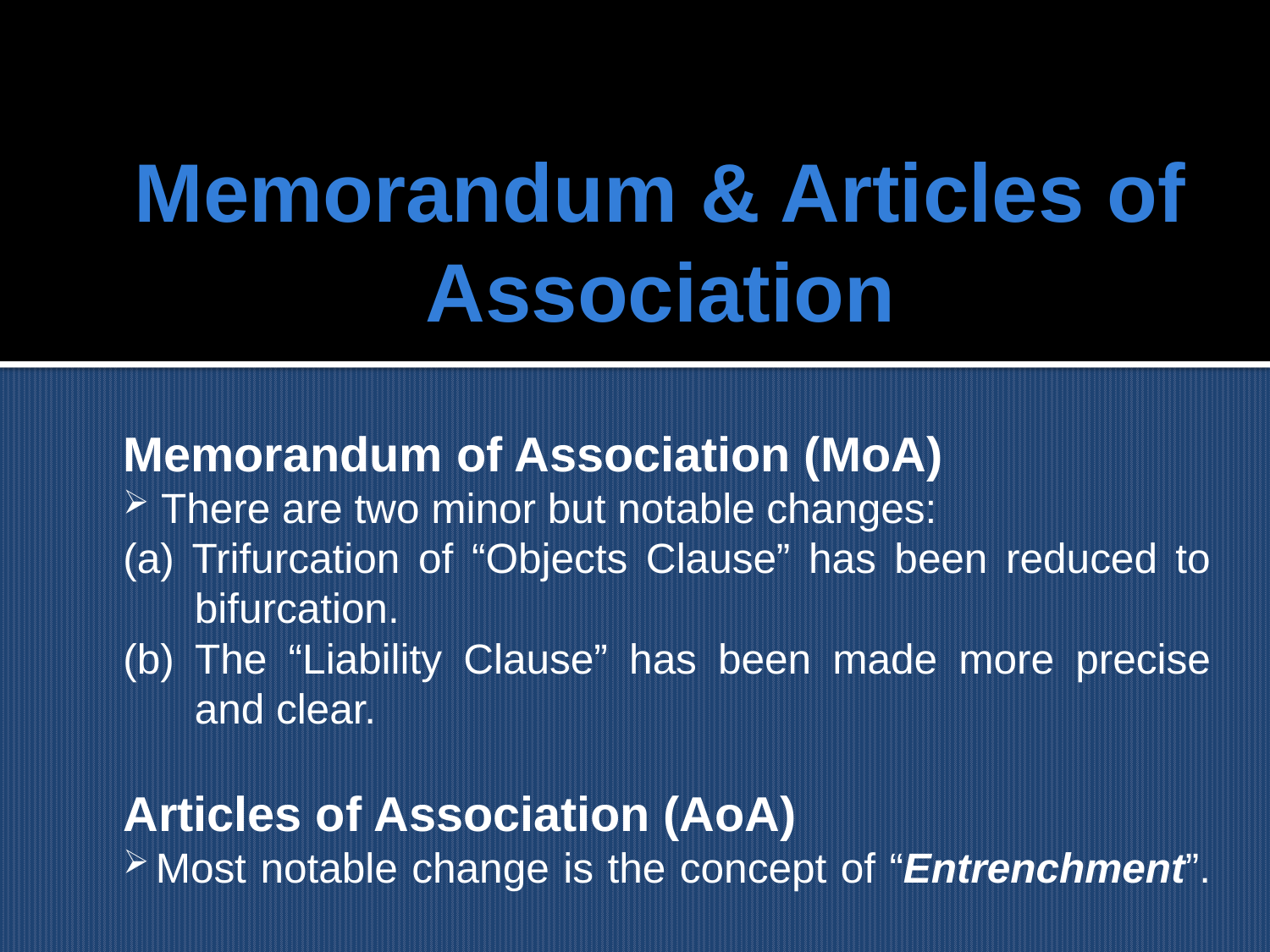

# Memorandum & Articles of Association

Memorandum of Association (MoA)
 There are two minor but notable changes:
(a) Trifurcation of “Objects Clause” has been reduced to bifurcation.
(b) The “Liability Clause” has been made more precise and clear.

Articles of Association (AoA)
Most notable change is the concept of “Entrenchment”.